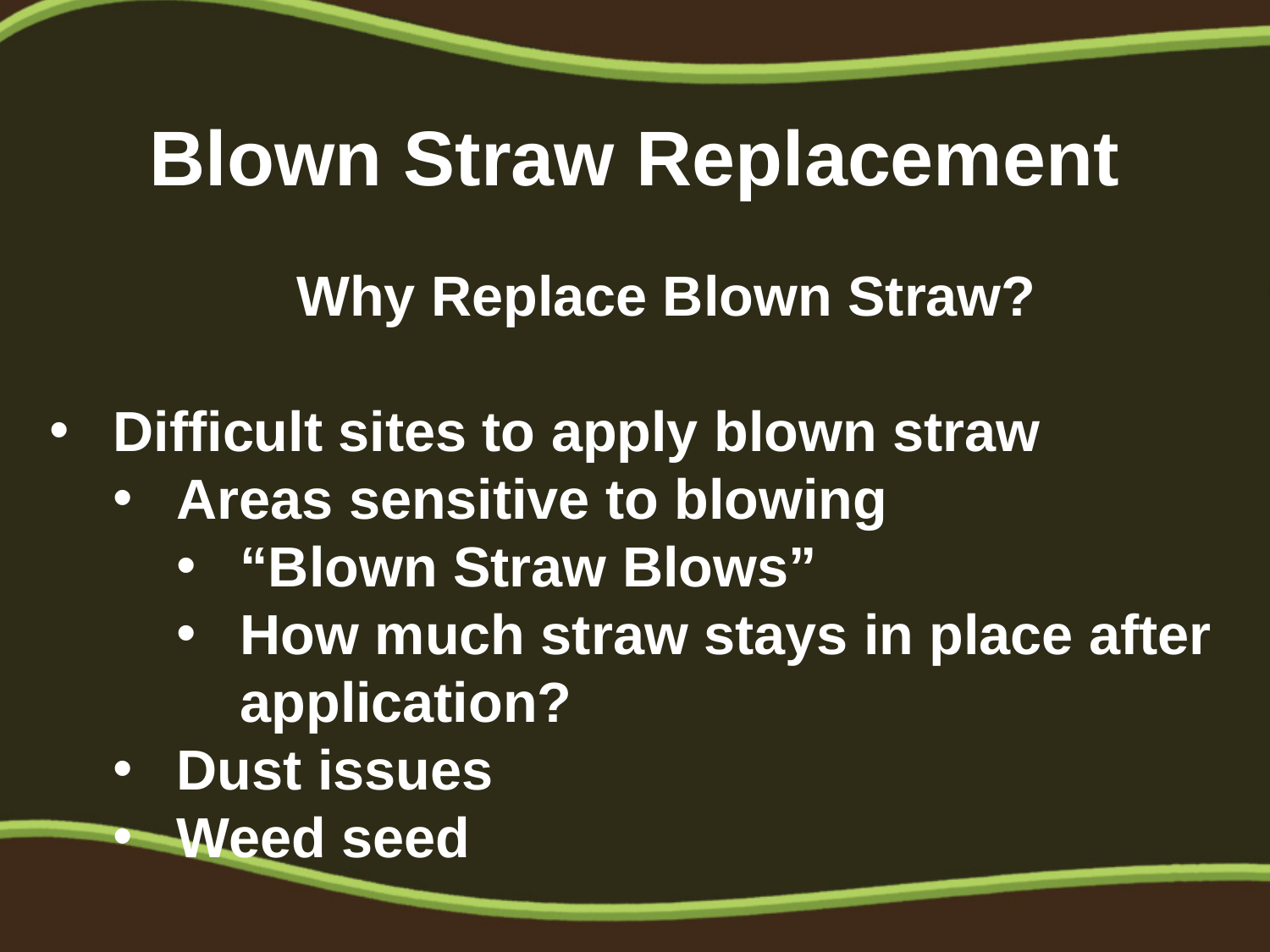

# Blown Straw Replacement
Why Replace Blown Straw?

Difficult sites to apply blown straw
Areas sensitive to blowing
“Blown Straw Blows”
How much straw stays in place after application?
Dust issues
Weed seed